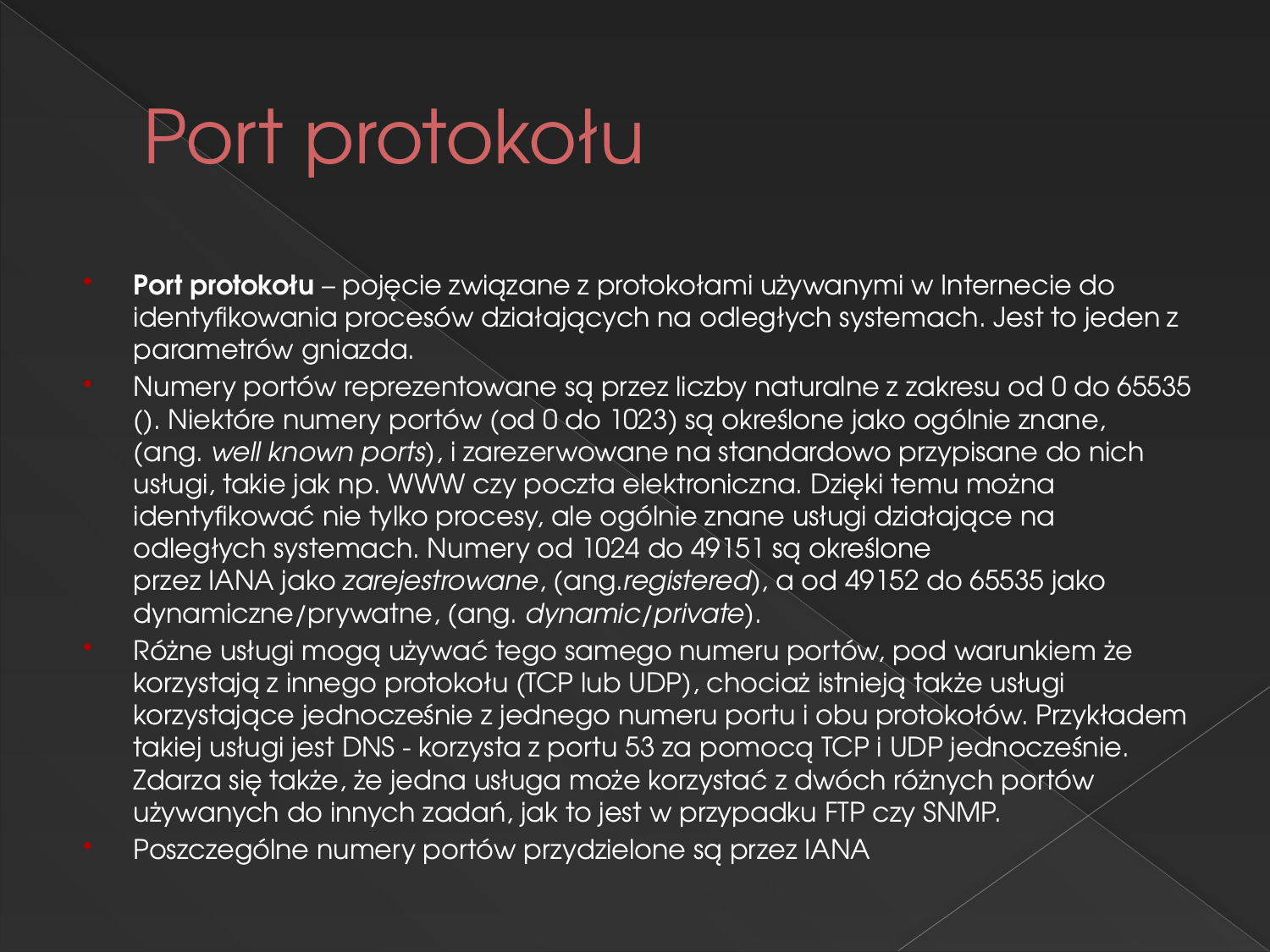

# Port protokołu
Port protokołu – pojęcie związane z protokołami używanymi w Internecie do identyfikowania procesów działających na odległych systemach. Jest to jeden z parametrów gniazda.
Numery portów reprezentowane są przez liczby naturalne z zakresu od 0 do 65535 (). Niektóre numery portów (od 0 do 1023) są określone jako ogólnie znane, (ang. well known ports), i zarezerwowane na standardowo przypisane do nich usługi, takie jak np. WWW czy poczta elektroniczna. Dzięki temu można identyfikować nie tylko procesy, ale ogólnie znane usługi działające na odległych systemach. Numery od 1024 do 49151 są określone przez IANA jako zarejestrowane, (ang.registered), a od 49152 do 65535 jako dynamiczne/prywatne, (ang. dynamic/private).
Różne usługi mogą używać tego samego numeru portów, pod warunkiem że korzystają z innego protokołu (TCP lub UDP), chociaż istnieją także usługi korzystające jednocześnie z jednego numeru portu i obu protokołów. Przykładem takiej usługi jest DNS - korzysta z portu 53 za pomocą TCP i UDP jednocześnie. Zdarza się także, że jedna usługa może korzystać z dwóch różnych portów używanych do innych zadań, jak to jest w przypadku FTP czy SNMP.
Poszczególne numery portów przydzielone są przez IANA